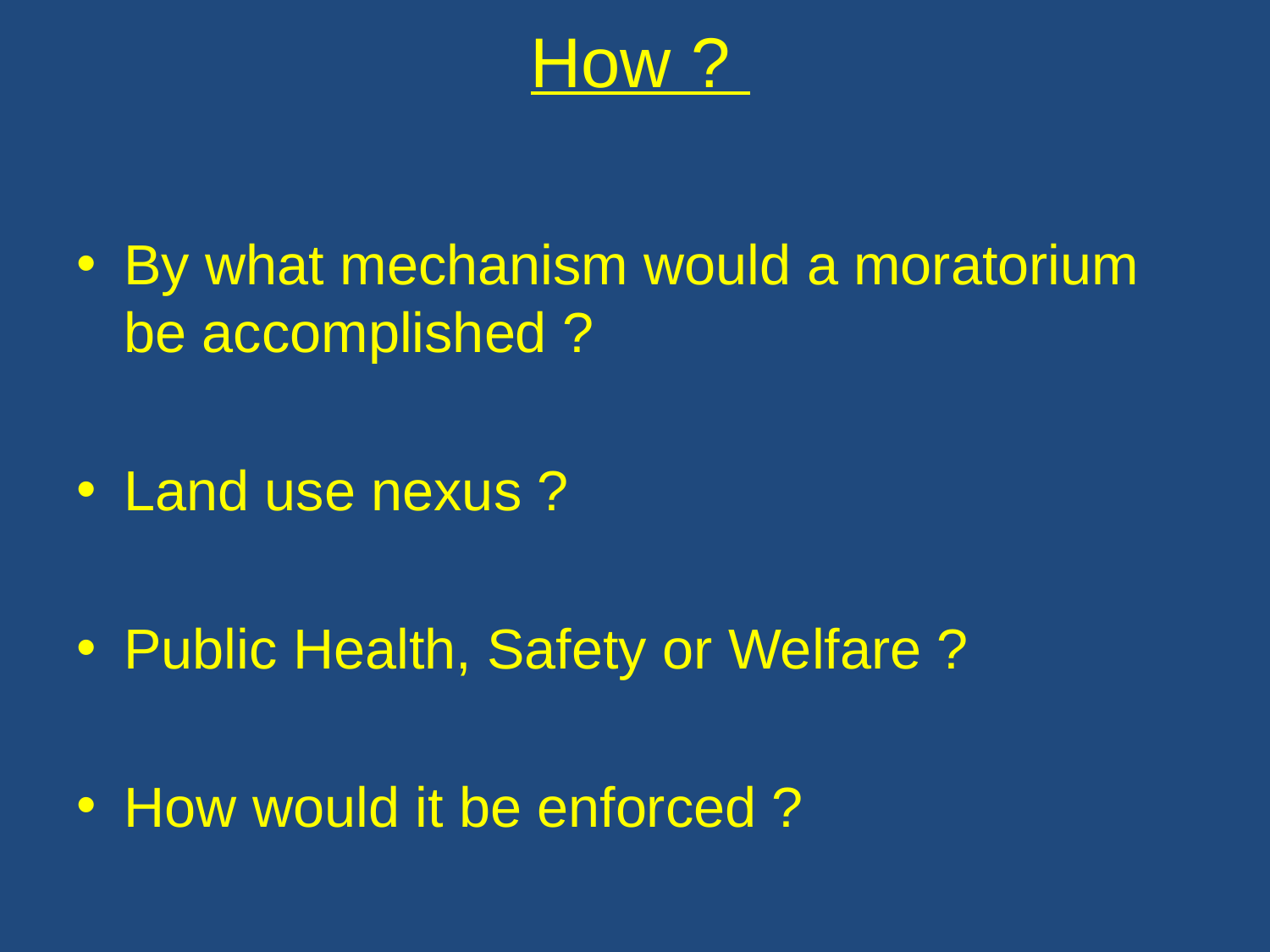

How ?
#
By what mechanism would a moratorium be accomplished ?

Land use nexus ?

Public Health, Safety or Welfare ?

How would it be enforced ?